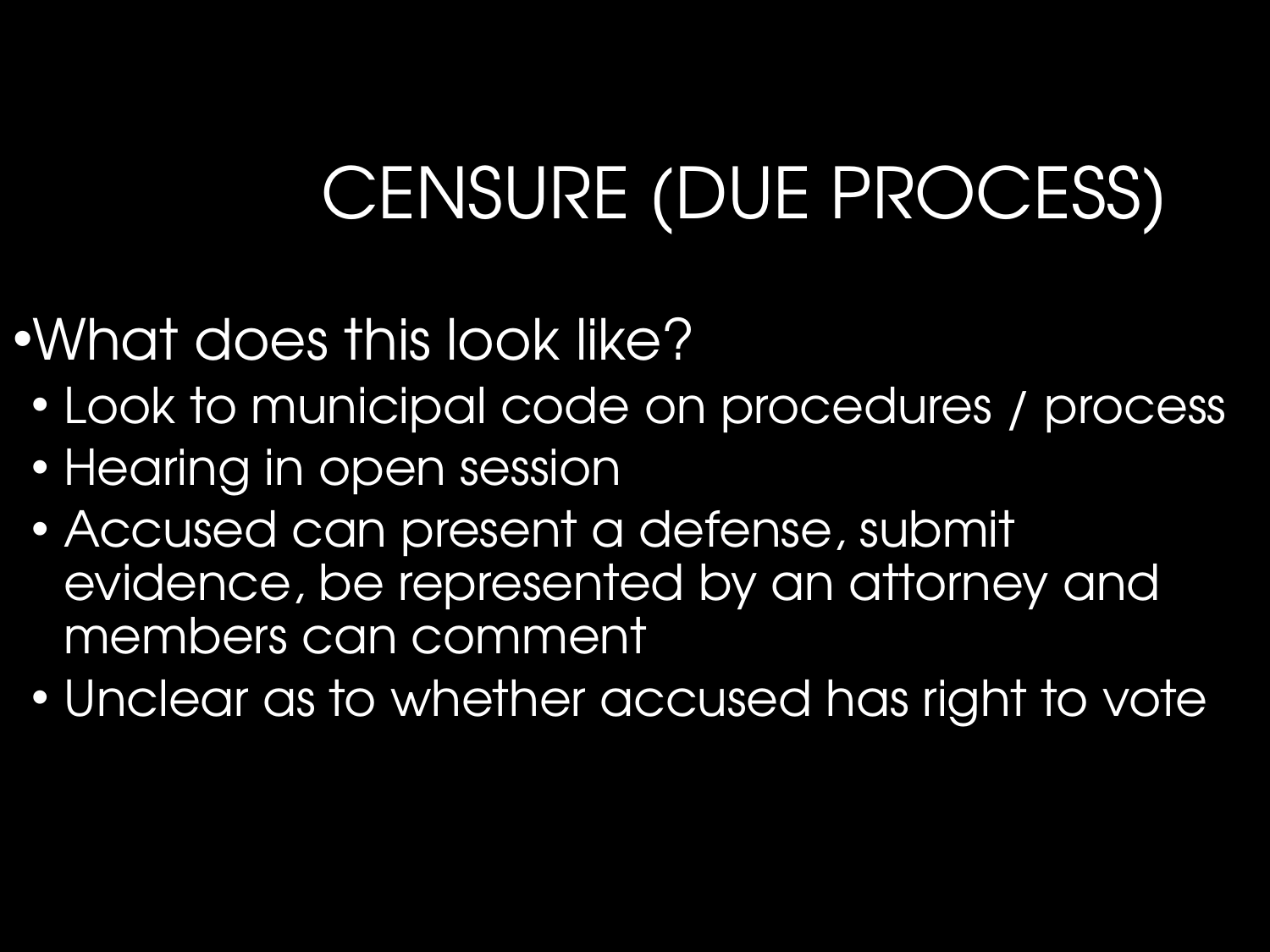

# CENSURE (Due Process)
What does this look like?
Look to municipal code on procedures / process
Hearing in open session
Accused can present a defense, submit evidence, be represented by an attorney and members can comment
Unclear as to whether accused has right to vote